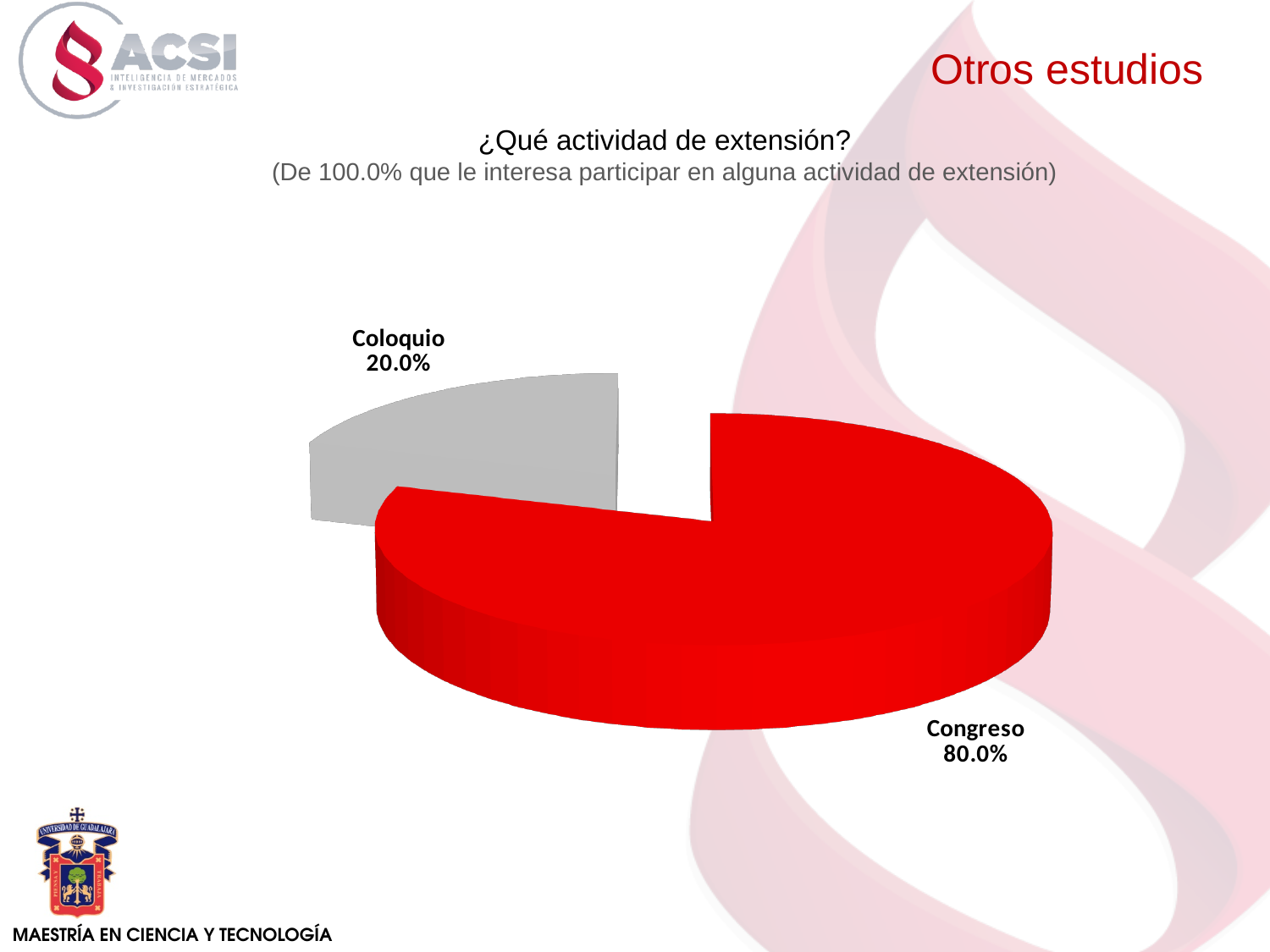

Otros estudios
¿Qué actividad de extensión?
(De 100.0% que le interesa participar en alguna actividad de extensión)

[unsupported chart]